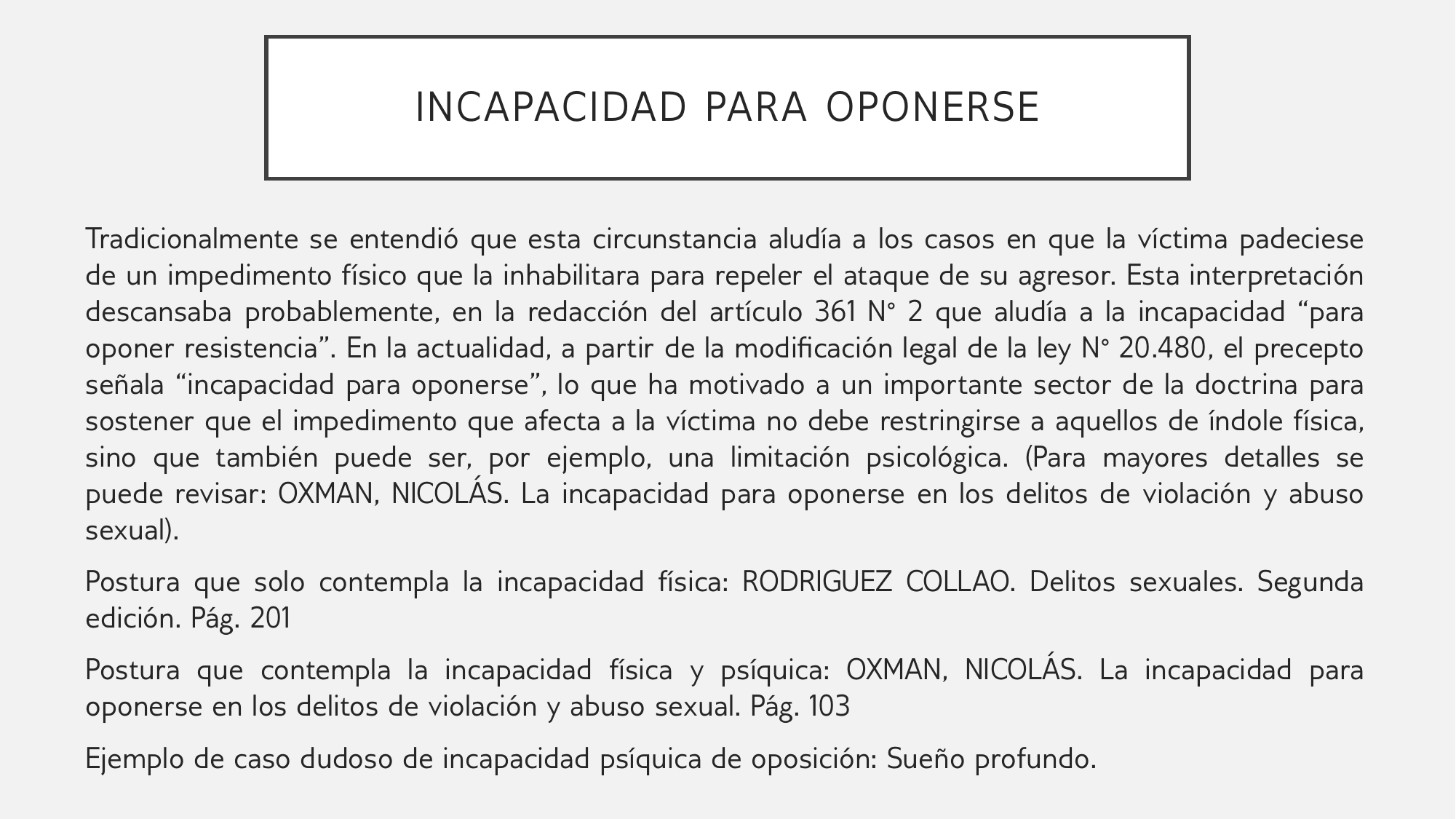

# INCAPACIDAD PARA OPONERSE
Tradicionalmente se entendió que esta circunstancia aludía a los casos en que la víctima padeciese de un impedimento físico que la inhabilitara para repeler el ataque de su agresor. Esta interpretación descansaba probablemente, en la redacción del artículo 361 N° 2 que aludía a la incapacidad “para oponer resistencia”. En la actualidad, a partir de la modificación legal de la ley N° 20.480, el precepto señala “incapacidad para oponerse”, lo que ha motivado a un importante sector de la doctrina para sostener que el impedimento que afecta a la víctima no debe restringirse a aquellos de índole física, sino que también puede ser, por ejemplo, una limitación psicológica. (Para mayores detalles se puede revisar: OXMAN, NICOLÁS. La incapacidad para oponerse en los delitos de violación y abuso sexual).
Postura que solo contempla la incapacidad física: RODRIGUEZ COLLAO. Delitos sexuales. Segunda edición. Pág. 201
Postura que contempla la incapacidad física y psíquica: OXMAN, NICOLÁS. La incapacidad para oponerse en los delitos de violación y abuso sexual. Pág. 103
Ejemplo de caso dudoso de incapacidad psíquica de oposición: Sueño profundo.